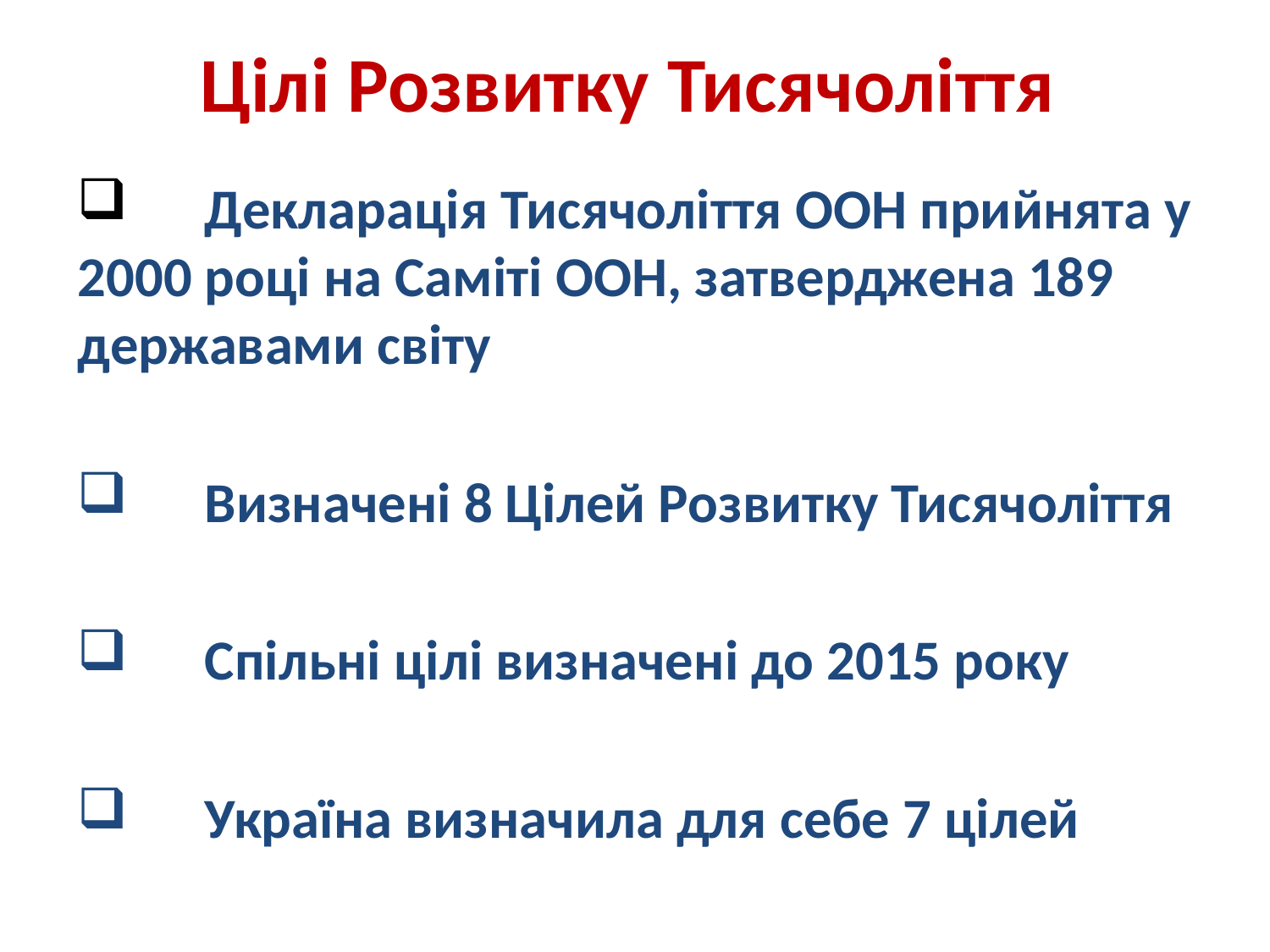

# Цілі Розвитку Тисячоліття
	Декларація Тисячоліття ООН прийнята у 2000 році на Саміті ООН, затверджена 189 державами світу

	Визначені 8 Цілей Розвитку Тисячоліття

      Спільні цілі визначені до 2015 року

	Україна визначила для себе 7 цілей